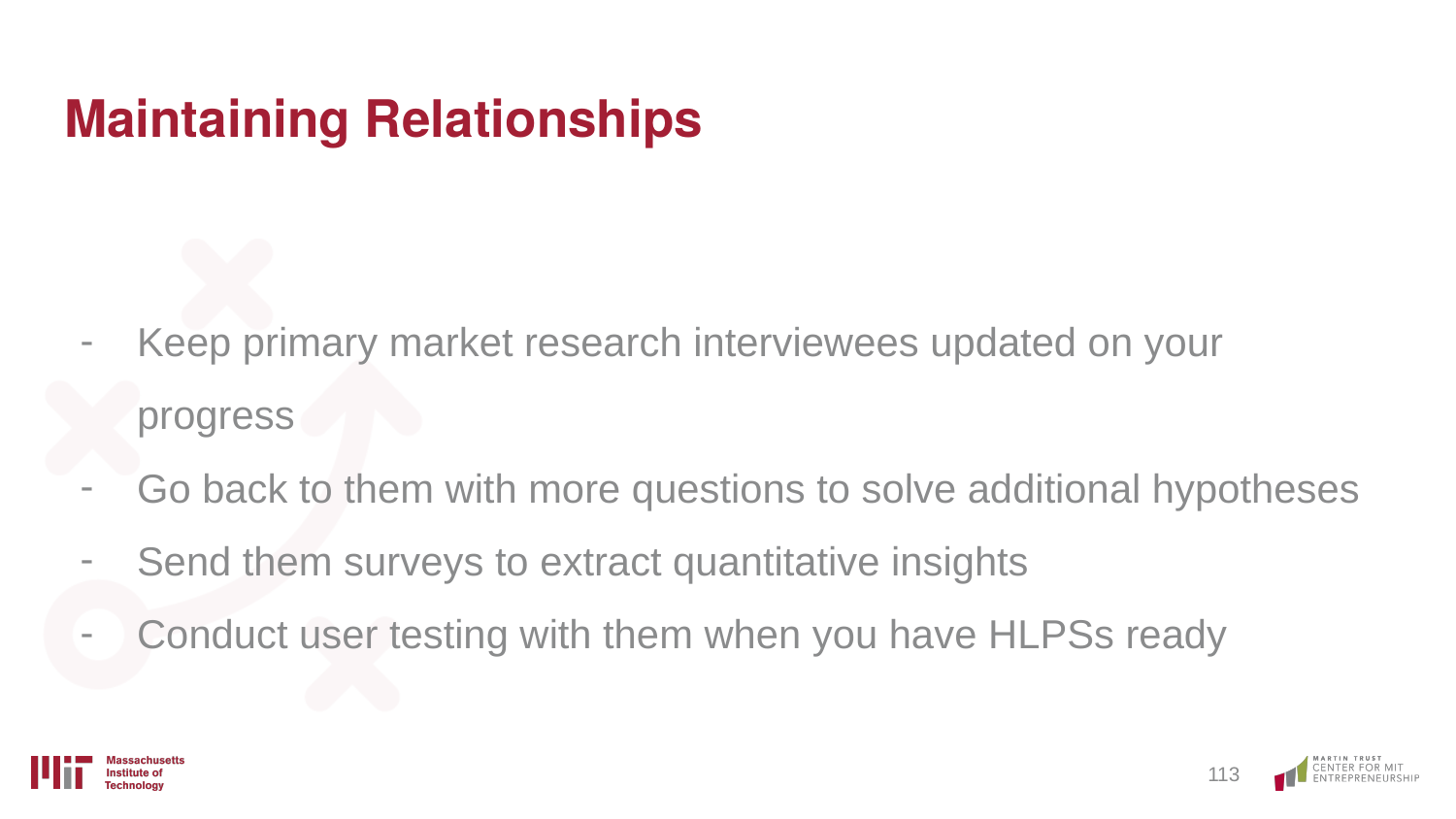

# Maintaining Relationships
Keep primary market research interviewees updated on your progress
Go back to them with more questions to solve additional hypotheses
Send them surveys to extract quantitative insights
Conduct user testing with them when you have HLPSs ready
113